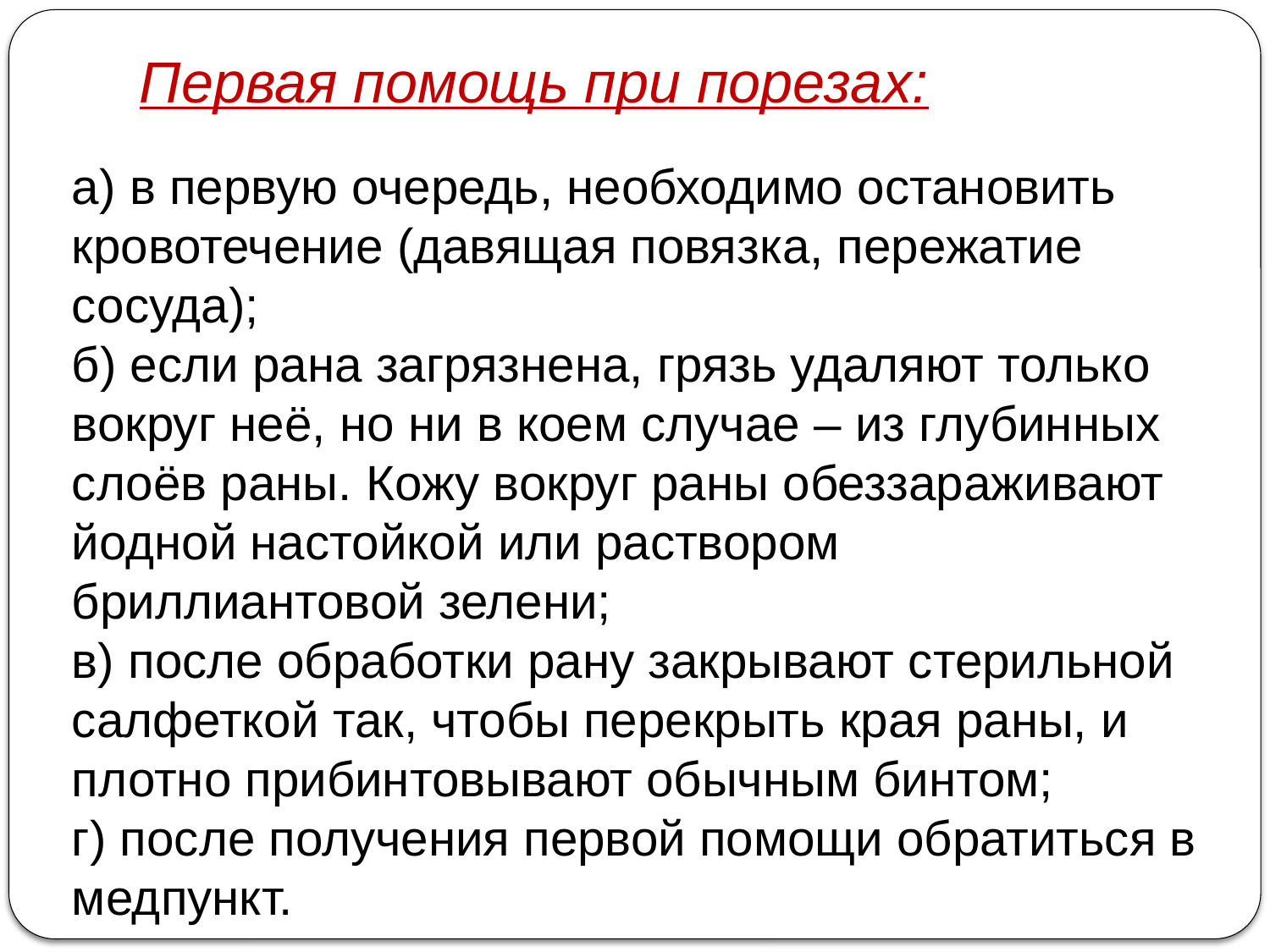

# Первая помощь при порезах:
а) в первую очередь, необходимо остановить кровотечение (давящая повязка, пережатие сосуда);
б) если рана загрязнена, грязь удаляют только вокруг неё, но ни в коем случае – из глубинных слоёв раны. Кожу вокруг раны обеззараживают йодной настойкой или раствором бриллиантовой зелени;
в) после обработки рану закрывают стерильной салфеткой так, чтобы перекрыть края раны, и плотно прибинтовывают обычным бинтом;
г) после получения первой помощи обратиться в медпункт.